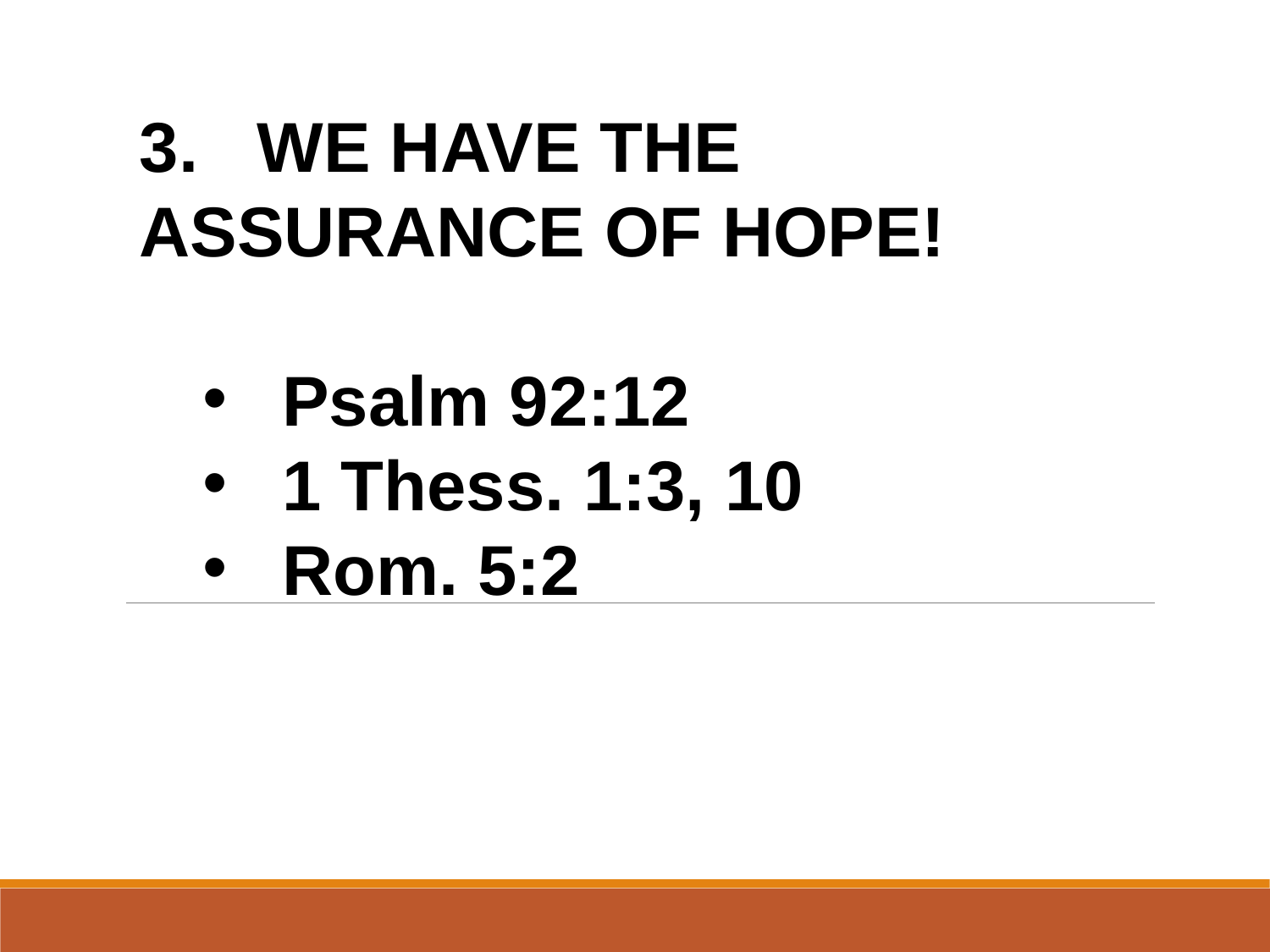

3.   WE HAVE THE ASSURANCE OF HOPE!

Psalm 92:12
1 Thess. 1:3, 10
Rom. 5:2